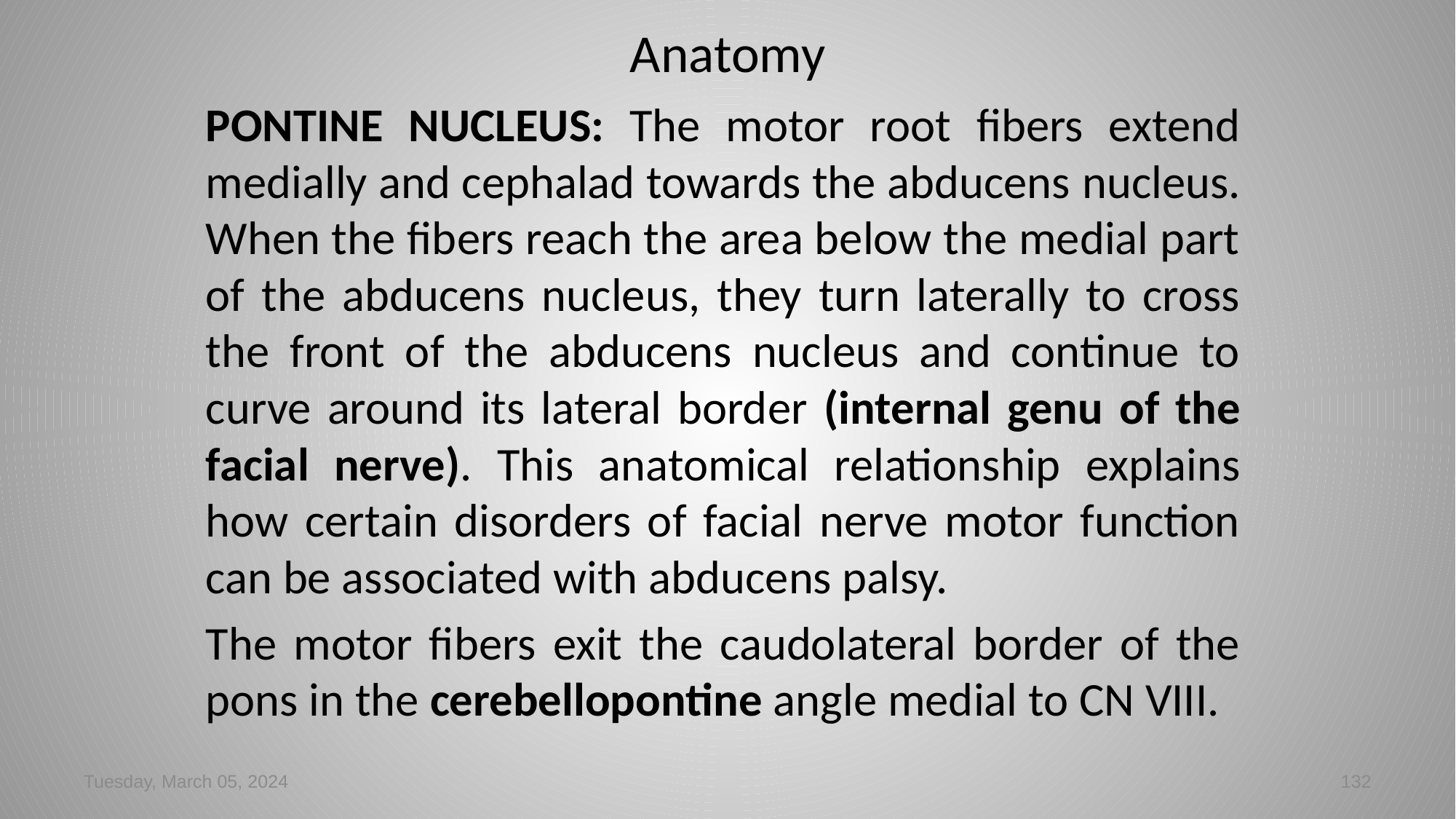

# Anatomy
PONTINE NUCLEUS: The motor root fibers extend medially and cephalad towards the abducens nucleus. When the fibers reach the area below the medial part of the abducens nucleus, they turn laterally to cross the front of the abducens nucleus and continue to curve around its lateral border (internal genu of the facial nerve). This anatomical relationship explains how certain disorders of facial nerve motor function can be associated with abducens palsy.
The motor fibers exit the caudolateral border of the pons in the cerebellopontine angle medial to CN VIII.

Tuesday, March 05, 2024
132